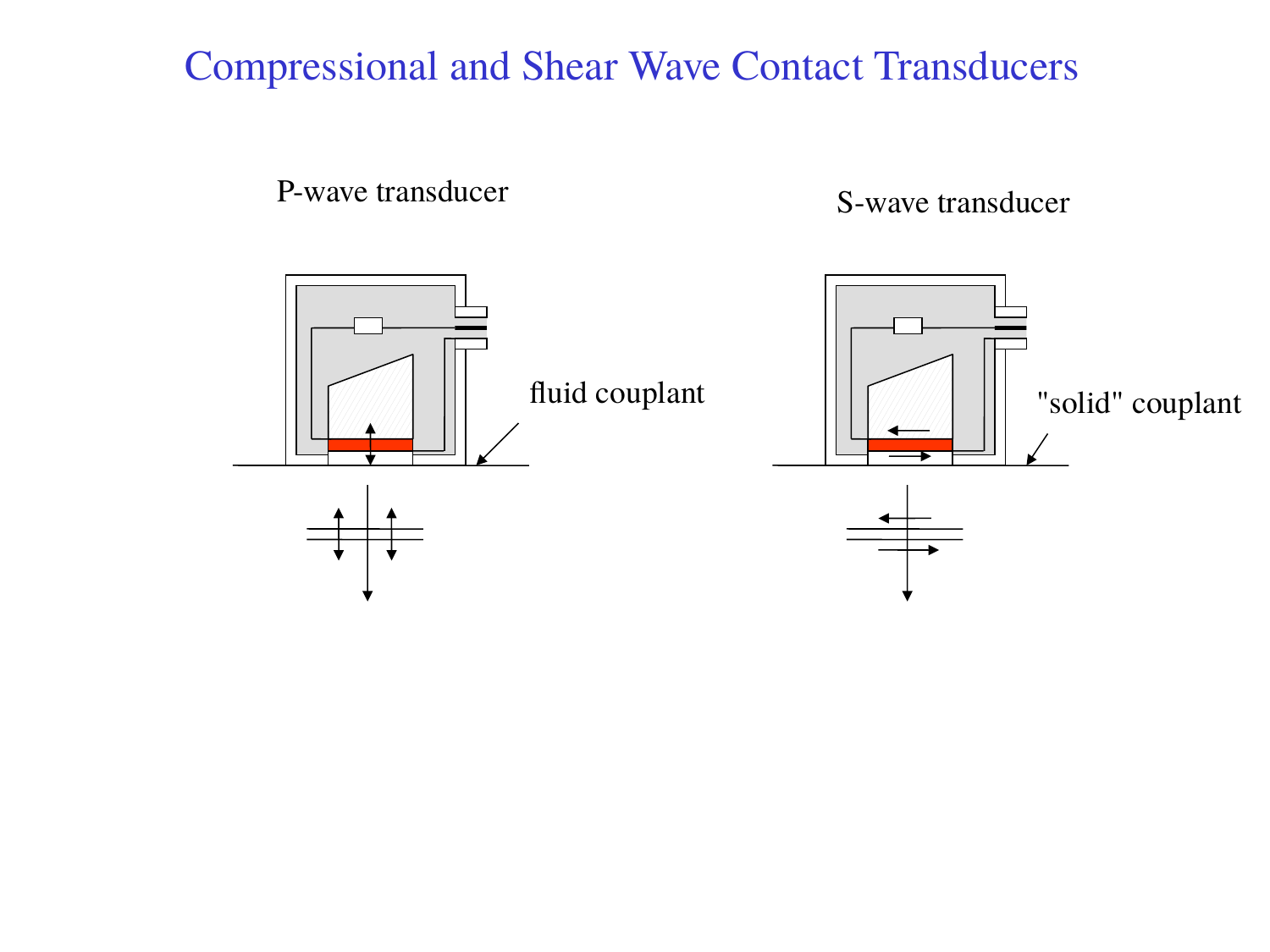

Compressional and Shear Wave Contact Transducers
P-wave transducer
S-wave transducer

fluid couplant
"solid" couplant